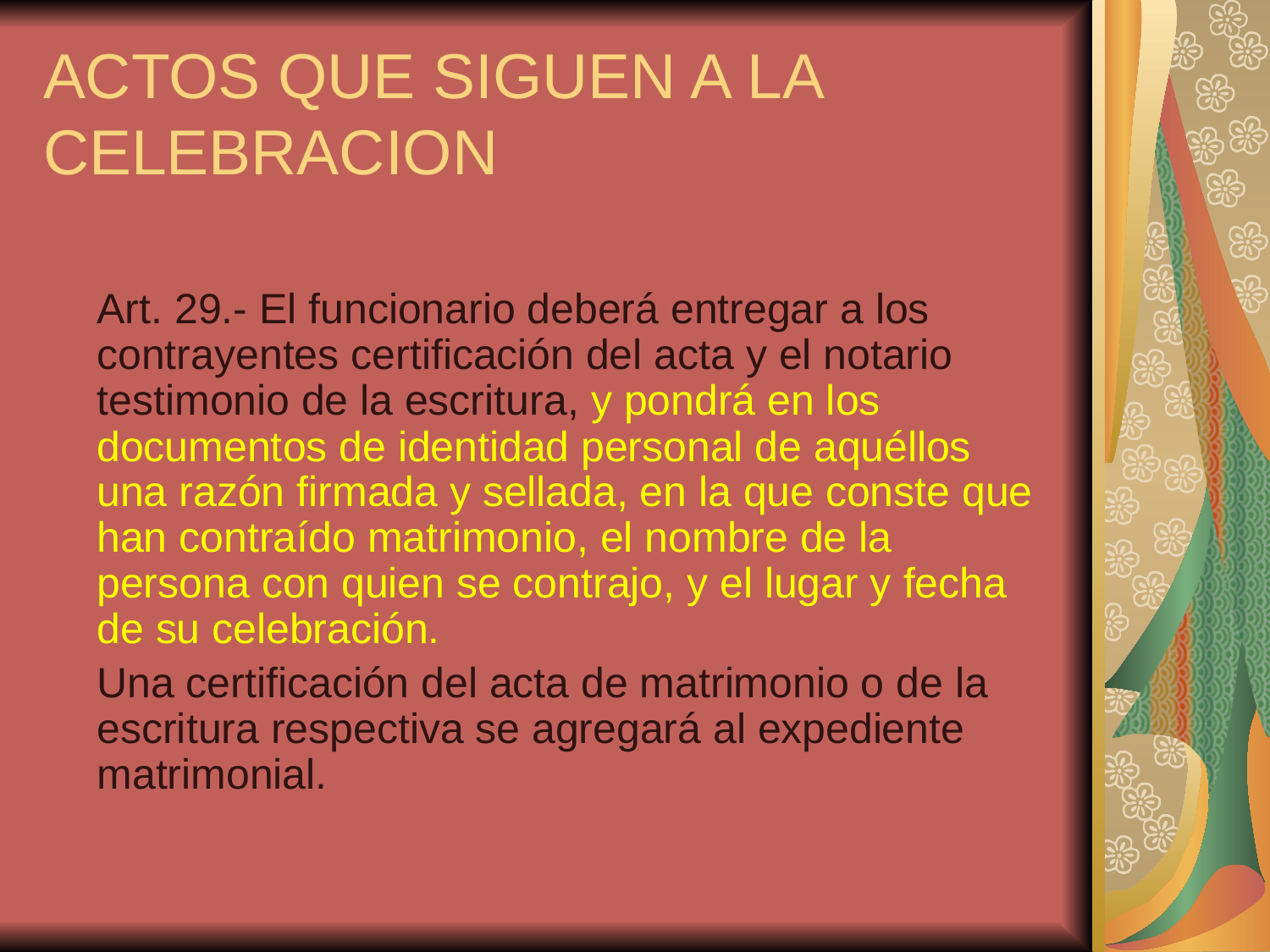

ACTOS QUE SIGUEN A LA CELEBRACION

	Art. 29.- El funcionario deberá entregar a los contrayentes certificación del acta y el notario testimonio de la escritura, y pondrá en los documentos de identidad personal de aquéllos una razón firmada y sellada, en la que conste que han contraído matrimonio, el nombre de la persona con quien se contrajo, y el lugar y fecha de su celebración.
	Una certificación del acta de matrimonio o de la escritura respectiva se agregará al expediente matrimonial.